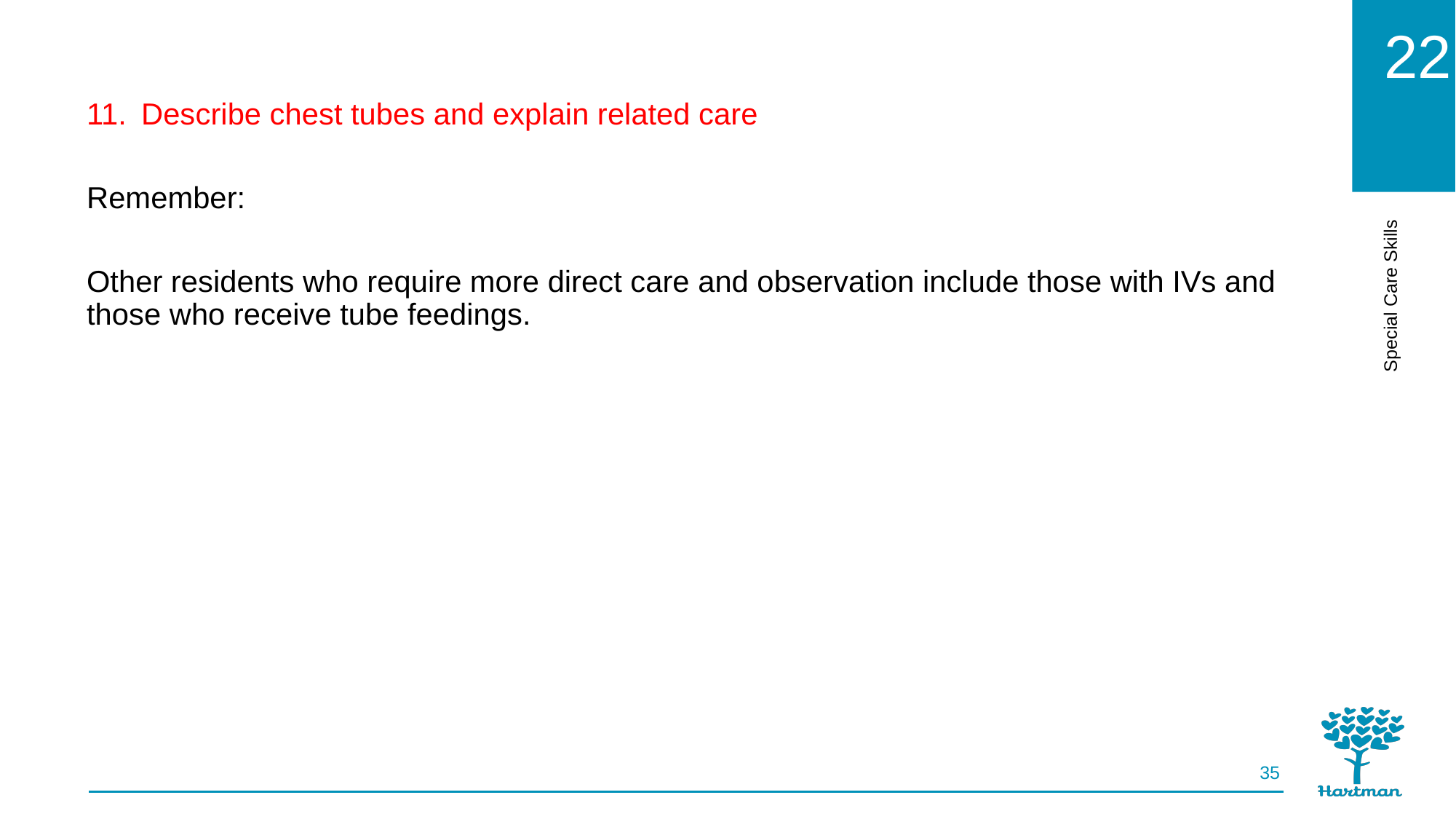

Describe chest tubes and explain related care

Remember:

Other residents who require more direct care and observation include those with IVs and those who receive tube feedings.

35